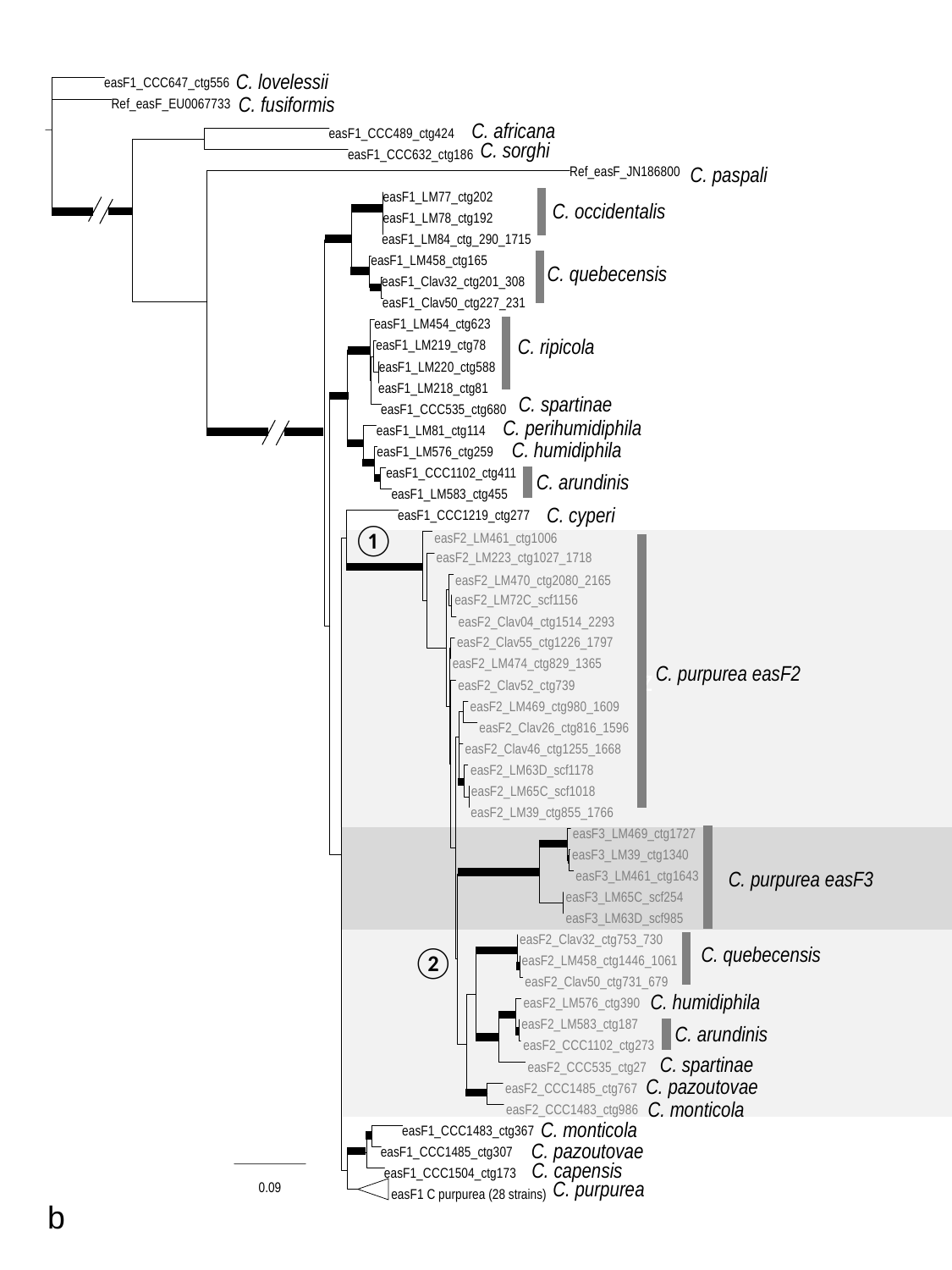

C. lovelessii
easF1_CCC647_ctg556

Ref_easF_EU0067733

C. fusiformis
C. africana
easF1_CCC489_ctg424

easF1_CCC632_ctg186

C. sorghi
C. paspali
Ref_easF_JN186800

easF1_LM77_ctg202

easF1_LM78_ctg192

easF1_LM84_ctg_290_1715

easF1_LM458_ctg165

easF1_Clav32_ctg201_308

easF1_Clav50_ctg227_231
easF1_LM454_ctg623

easF1_LM219_ctg78

easF1_LM220_ctg588

easF1_LM218_ctg81

easF1_CCC535_ctg680
easF1_LM81_ctg114

easF1_LM576_ctg259

easF1_CCC1102_ctg411

easF1_LM583_ctg455
easF1_CCC1219_ctg277

easF2_LM461_ctg1006

easF2_LM223_ctg1027_1718

easF2_LM470_ctg2080_2165

easF2_LM72C_scf1156

easF2_Clav04_ctg1514_2293

easF2_Clav55_ctg1226_1797

easF2_LM474_ctg829_1365
easF2_Clav52_ctg739

easF2_LM469_ctg980_1609

easF2_Clav26_ctg816_1596

easF2_Clav46_ctg1255_1668

easF2_LM63D_scf1178

easF2_LM65C_scf1018

easF2_LM39_ctg855_1766
easF3_LM469_ctg1727

easF3_LM39_ctg1340

easF3_LM461_ctg1643

easF3_LM65C_scf254

easF3_LM63D_scf985
easF2_Clav32_ctg753_730

easF2_LM458_ctg1446_1061

easF2_Clav50_ctg731_679
easF2_LM576_ctg390

easF2_LM583_ctg187

easF2_CCC1102_ctg273

easF2_CCC535_ctg27
easF2_CCC1485_ctg767

easF2_CCC1483_ctg986
easF1_CCC1483_ctg367

easF1_CCC1485_ctg307

easF1_CCC1504_ctg173

easF1 C purpurea (28 strains)

C. occidentalis

C. quebecensis

C. ripicola

C. spartinae

C. perihumidiphila

C. humidiphila

C. arundinis

C. cyperi
①
z

C. purpurea easF2

C. purpurea easF3

C. quebecensis
②

C. humidiphila

C. arundinis

C. spartinae
C. pazoutovae

C. monticola
C. monticola

C. pazoutovae

C. capensis

0.09
C. purpurea
b